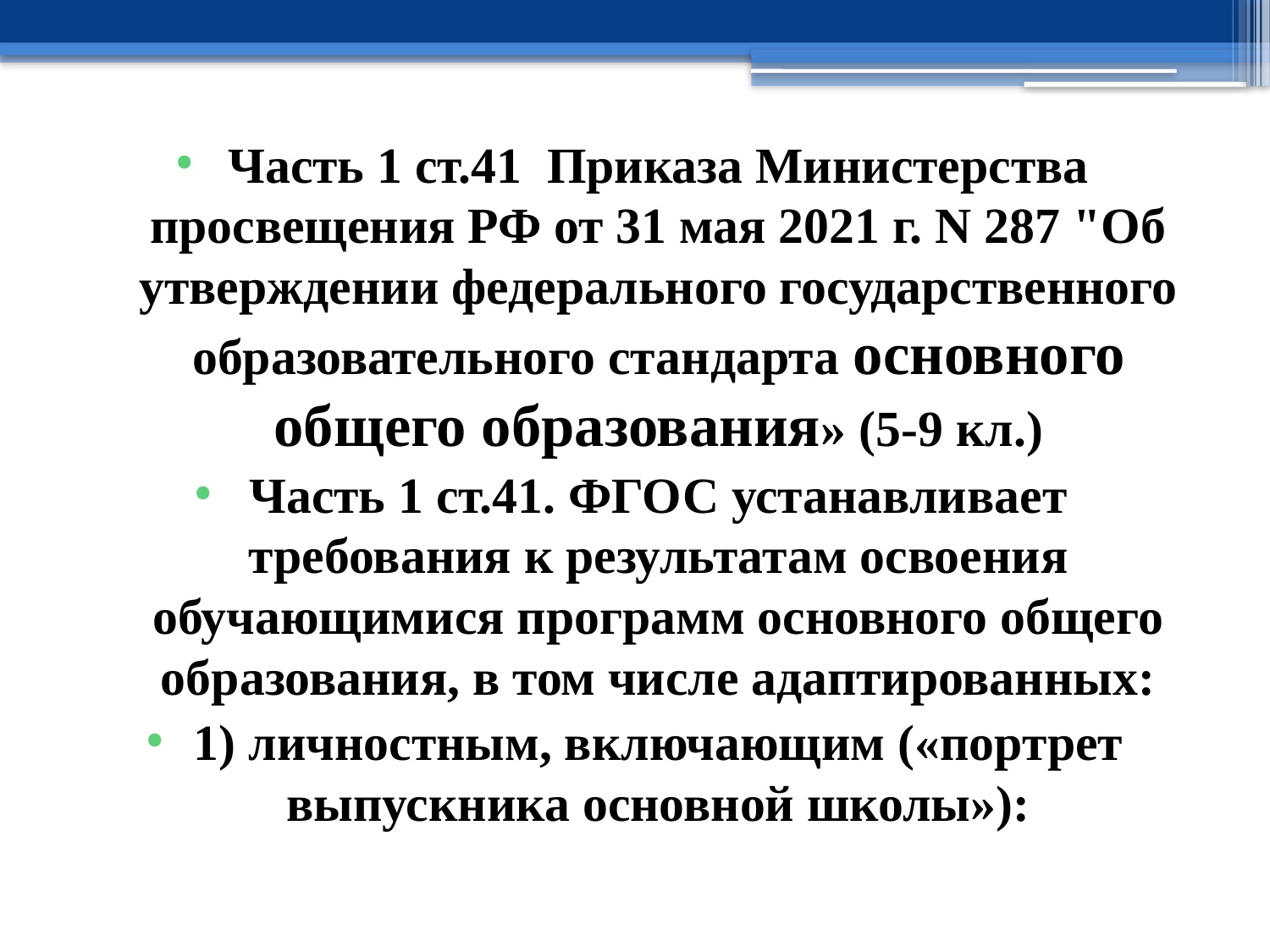

Часть 1 ст.41  Приказа Министерства просвещения РФ от 31 мая 2021 г. N 287 "Об утверждении федерального государственного образовательного стандарта основного общего образования» (5-9 кл.)
Часть 1 ст.41. ФГОС устанавливает требования к результатам освоения обучающимися программ основного общего образования, в том числе адаптированных:
1) личностным, включающим («портрет выпускника основной школы»):

#